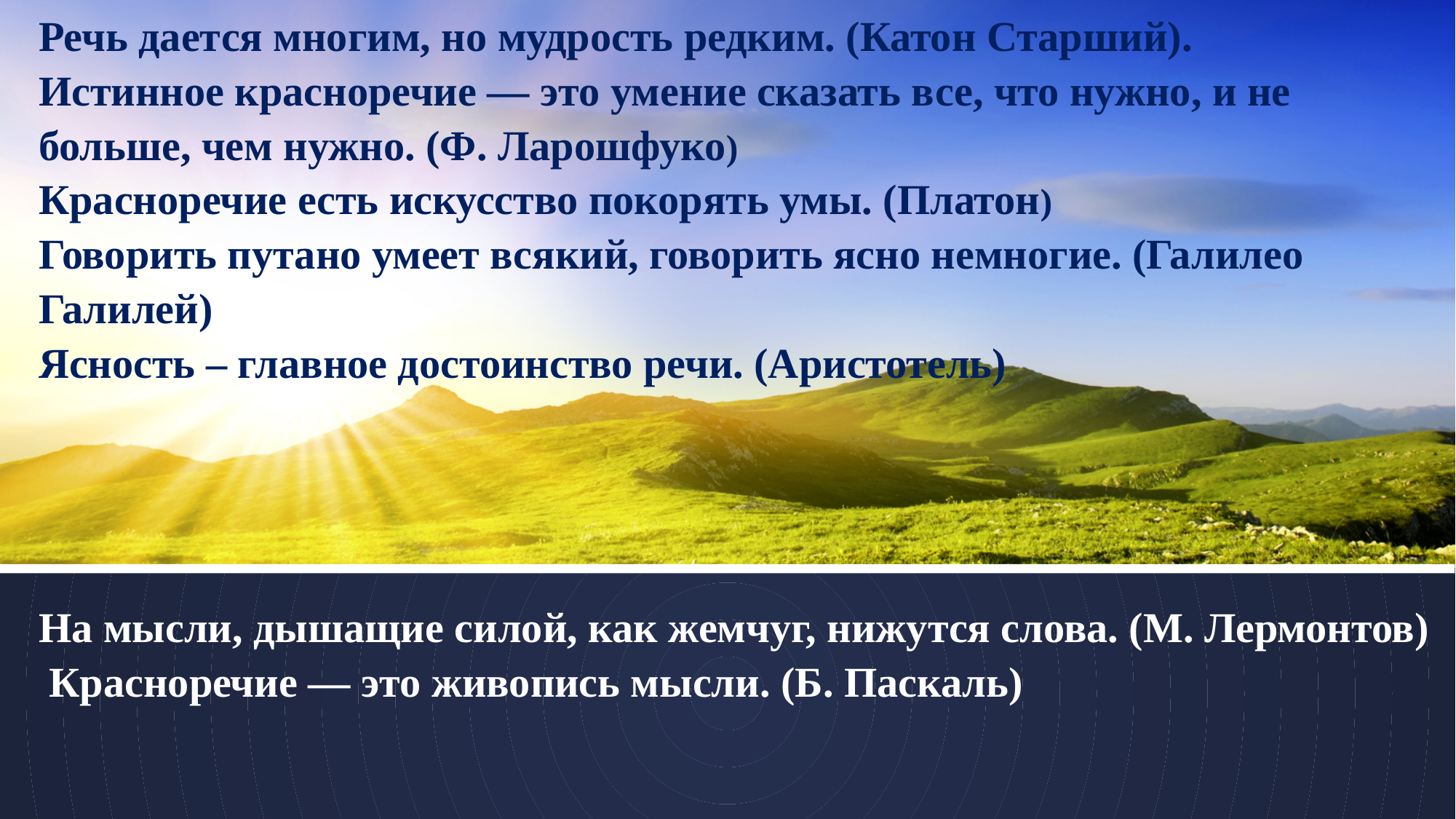

Речь дается многим, но мудрость редким. (Катон Старший).
Истинное красноречие — это умение сказать все, что нужно, и не больше, чем нужно. (Ф. Ларошфуко)
Красноречие есть искусство покорять умы. (Платон)
Говорить путано умеет всякий, говорить ясно немногие. (Галилео Галилей)
Ясность – главное достоинство речи. (Аристотель)

На мысли, дышащие силой, как жемчуг, нижутся слова. (М. Лермонтов)
 Красноречие — это живопись мысли. (Б. Паскаль)